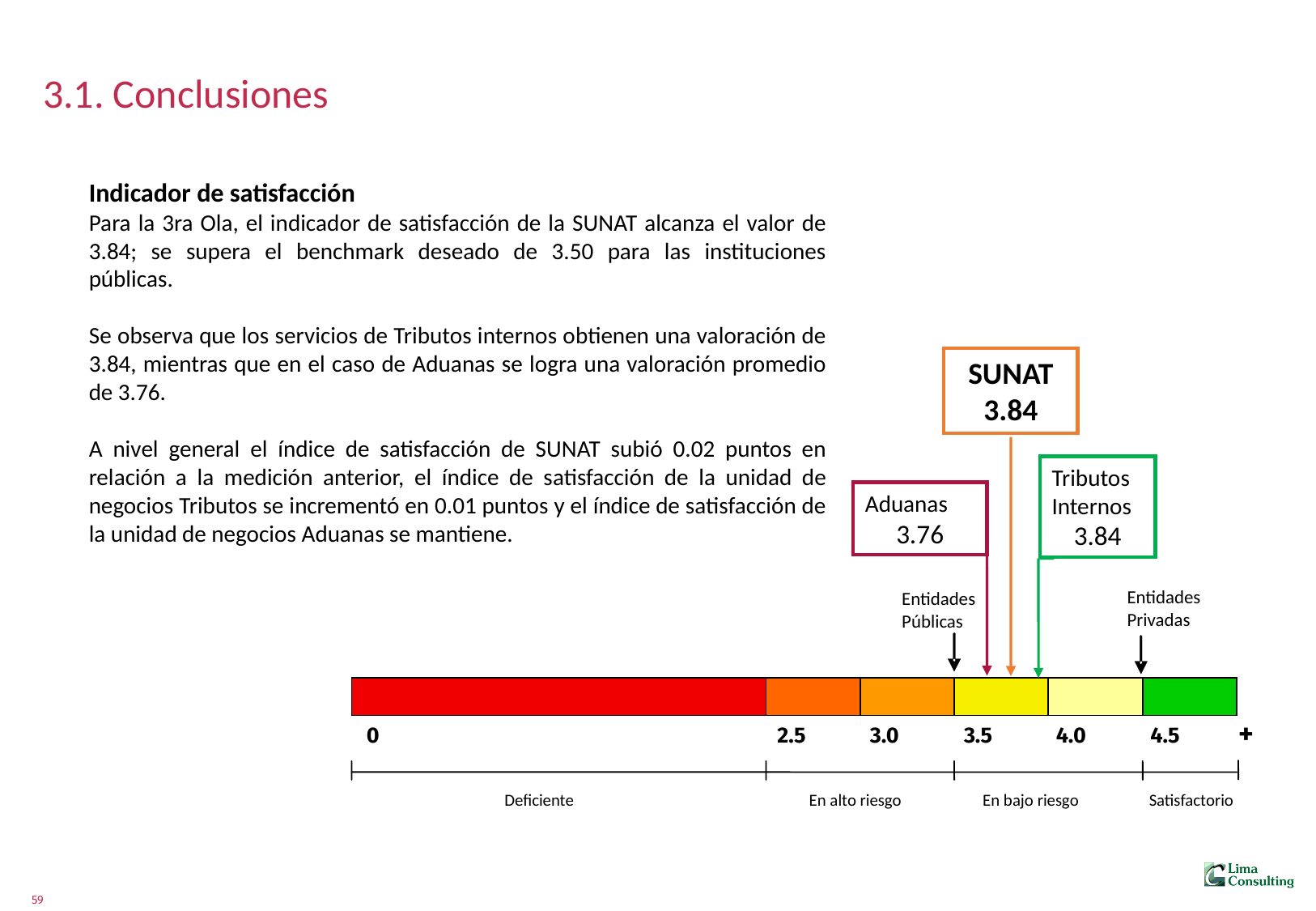

# 3.1. Conclusiones
Indicador de satisfacción
Para la 3ra Ola, el indicador de satisfacción de la SUNAT alcanza el valor de 3.84; se supera el benchmark deseado de 3.50 para las instituciones públicas.

Se observa que los servicios de Tributos internos obtienen una valoración de 3.84, mientras que en el caso de Aduanas se logra una valoración promedio de 3.76.

A nivel general el índice de satisfacción de SUNAT subió 0.02 puntos en relación a la medición anterior, el índice de satisfacción de la unidad de negocios Tributos se incrementó en 0.01 puntos y el índice de satisfacción de la unidad de negocios Aduanas se mantiene.

SUNAT
3.84

Tributos Internos
3.84
Aduanas
3.76

Entidades
Privadas
Entidades
Públicas

+

0

2.5

3.0

3.5

4.0
4.5

                           Deficiente

  En alto riesgo

En bajo riesgo

Satisfactorio